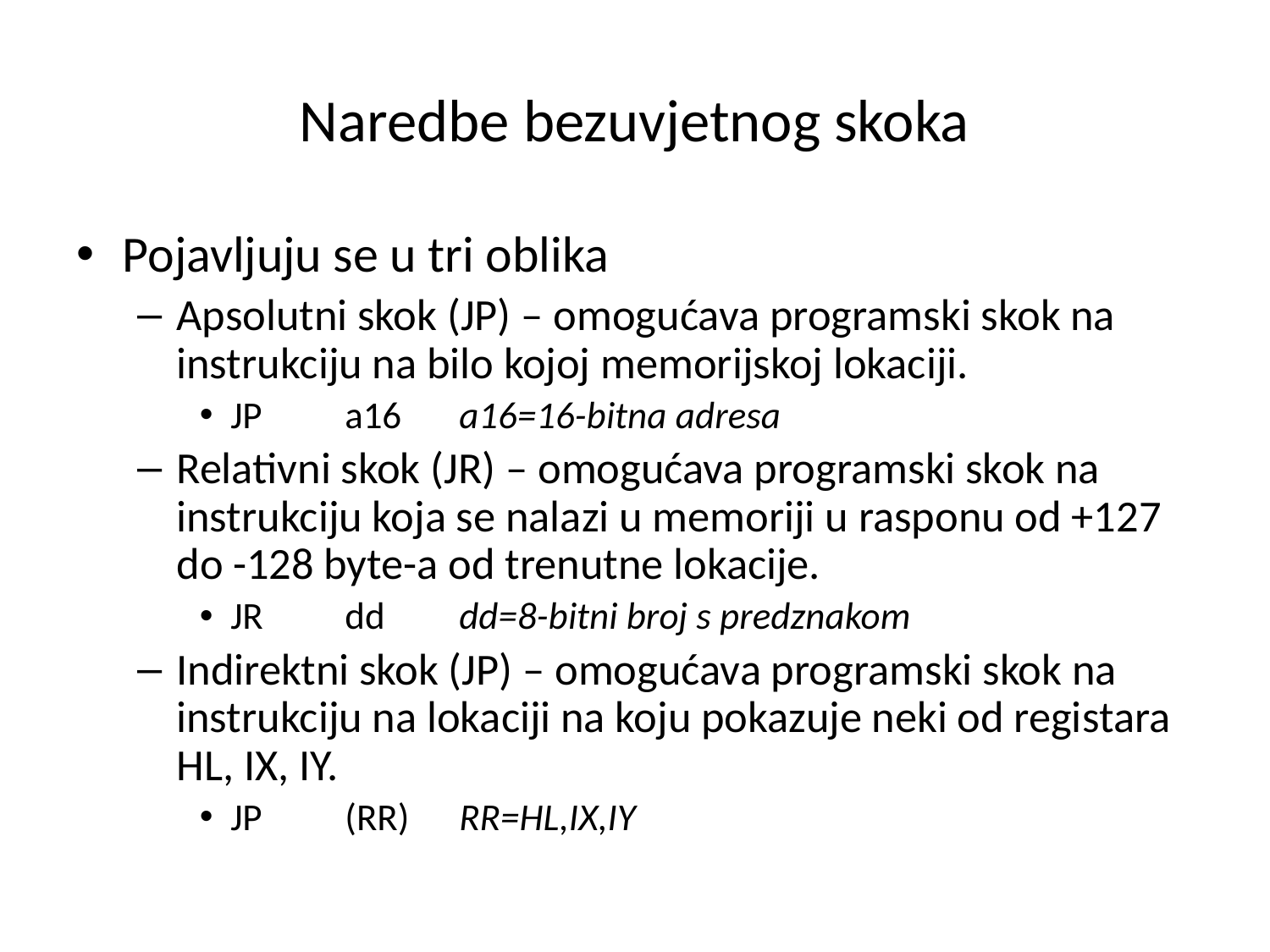

# Naredbe bezuvjetnog skoka
Pojavljuju se u tri oblika
Apsolutni skok (JP) – omogućava programski skok na instrukciju na bilo kojoj memorijskoj lokaciji.
JP	a16		a16=16-bitna adresa
Relativni skok (JR) – omogućava programski skok na instrukciju koja se nalazi u memoriji u rasponu od +127 do -128 byte-a od trenutne lokacije.
JR	dd		dd=8-bitni broj s predznakom
Indirektni skok (JP) – omogućava programski skok na instrukciju na lokaciji na koju pokazuje neki od registara HL, IX, IY.
JP	(RR)		RR=HL,IX,IY